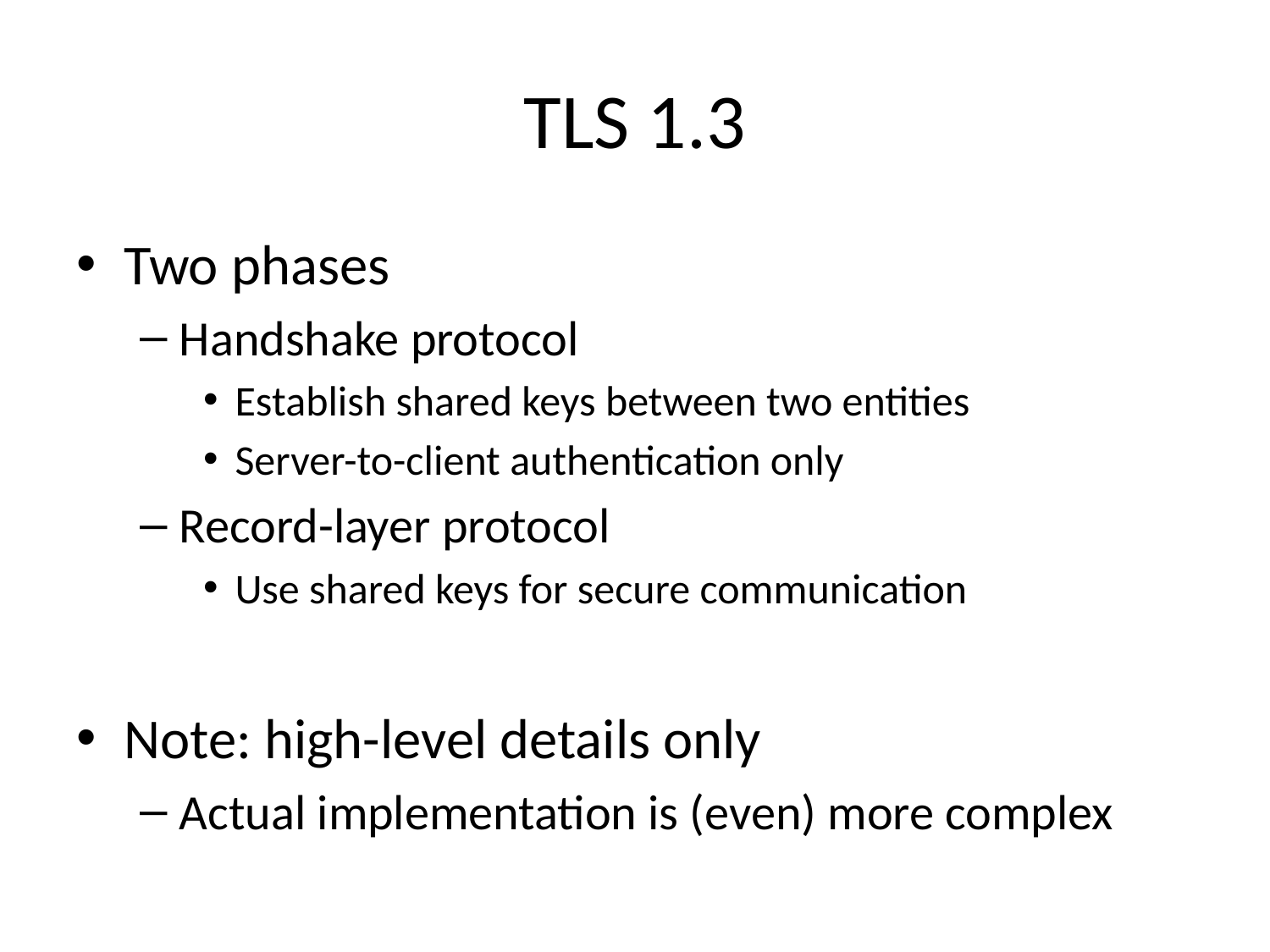

# TLS 1.3
Two phases
Handshake protocol
Establish shared keys between two entities
Server-to-client authentication only
Record-layer protocol
Use shared keys for secure communication

Note: high-level details only
Actual implementation is (even) more complex